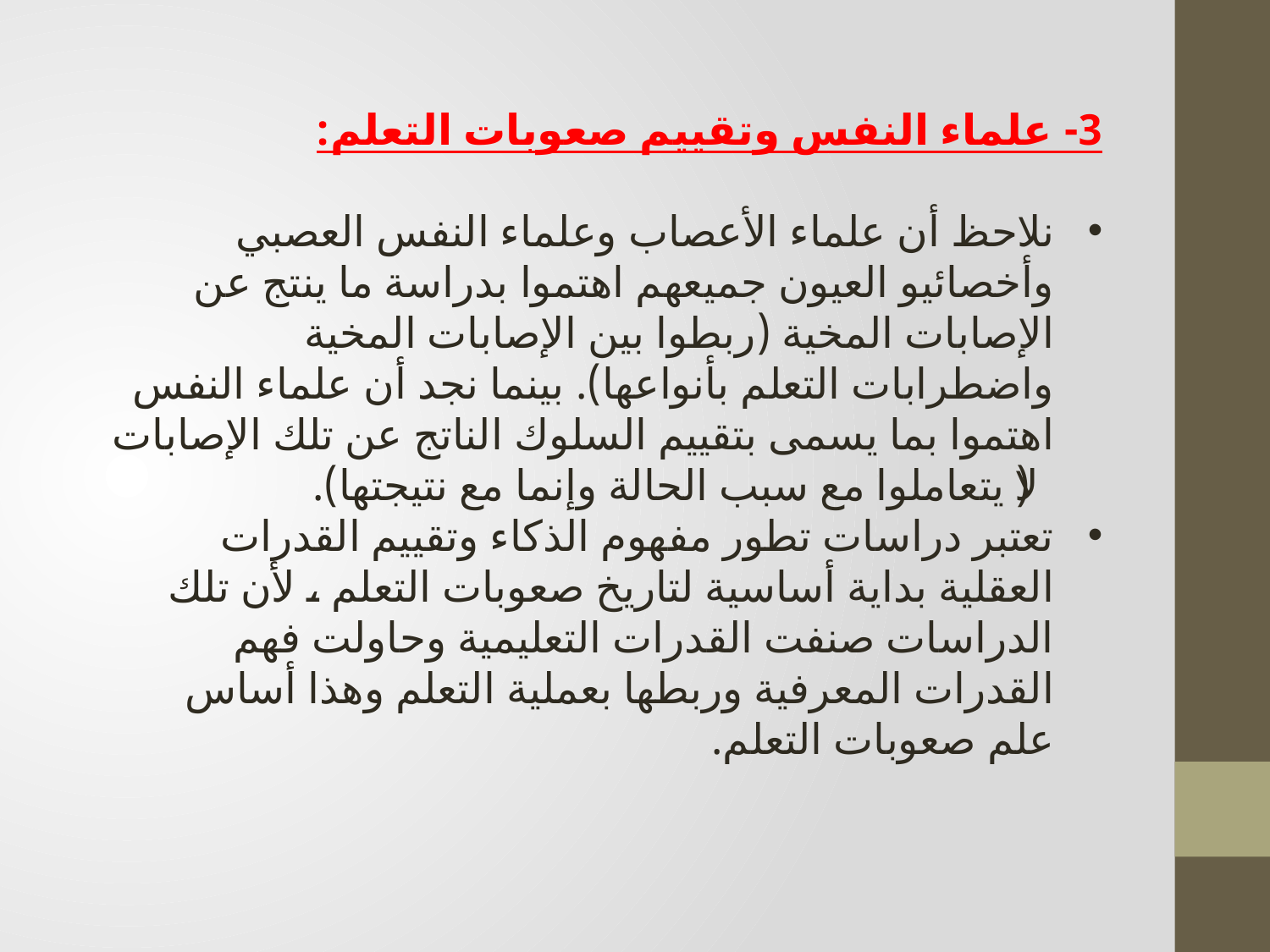

3- علماء النفس وتقييم صعوبات التعلم:

نلاحظ أن علماء الأعصاب وعلماء النفس العصبي وأخصائيو العيون جميعهم اهتموا بدراسة ما ينتج عن الإصابات المخية (ربطوا بين الإصابات المخية واضطرابات التعلم بأنواعها). بينما نجد أن علماء النفس اهتموا بما يسمى بتقييم السلوك الناتج عن تلك الإصابات (لا يتعاملوا مع سبب الحالة وإنما مع نتيجتها).
تعتبر دراسات تطور مفهوم الذكاء وتقييم القدرات العقلية بداية أساسية لتاريخ صعوبات التعلم ، لأن تلك الدراسات صنفت القدرات التعليمية وحاولت فهم القدرات المعرفية وربطها بعملية التعلم وهذا أساس علم صعوبات التعلم.